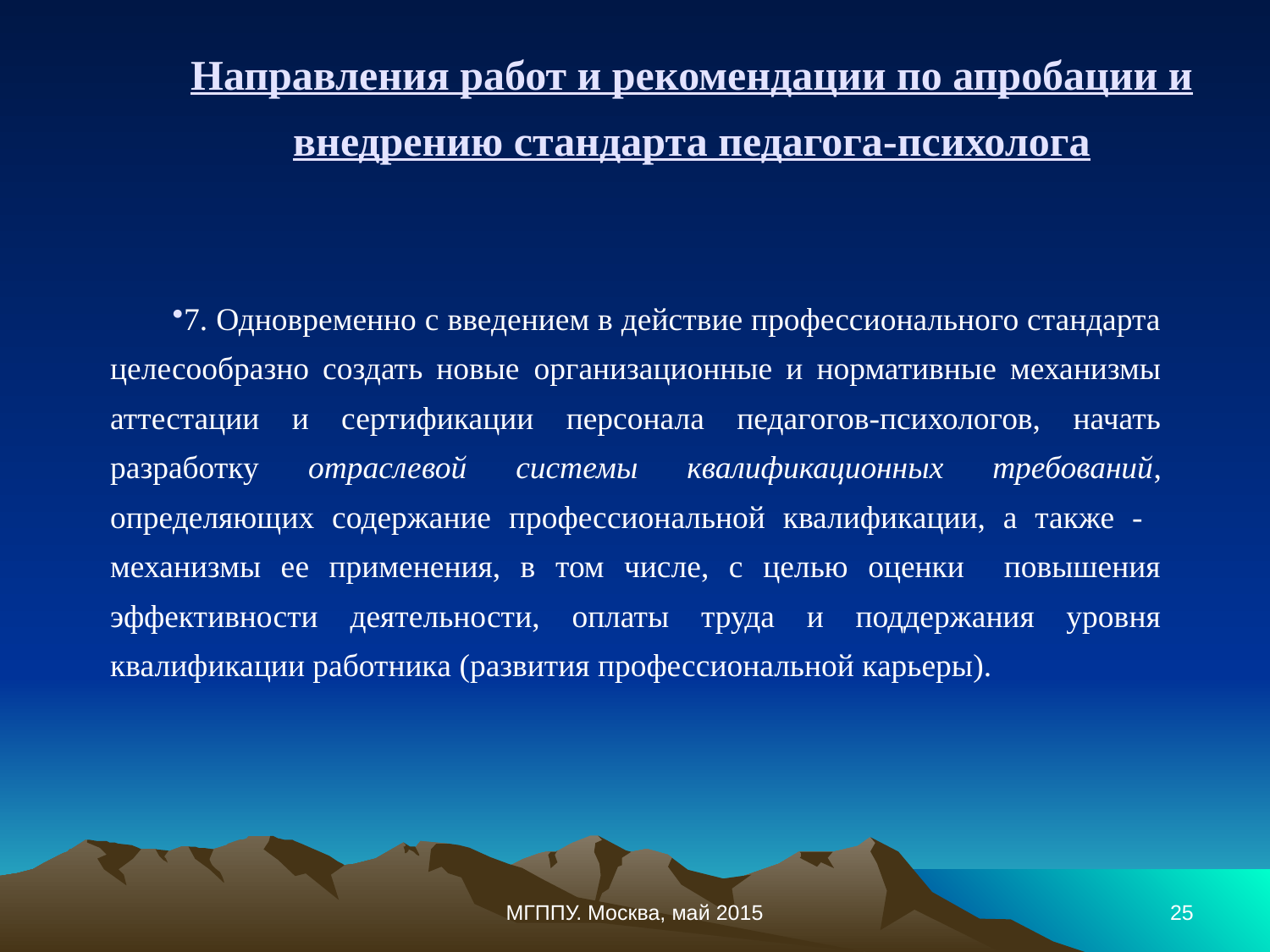

Направления работ и рекомендации по апробации и внедрению стандарта педагога-психолога
7. Одновременно с введением в действие профессионального стандарта целесообразно создать новые организационные и нормативные механизмы аттестации и сертификации персонала педагогов-психологов, начать разработку отраслевой системы квалификационных требований, определяющих содержание профессиональной квалификации, а также -  механизмы ее применения, в том числе, с целью оценки  повышения эффективности деятельности, оплаты труда и поддержания уровня квалификации работника (развития профессиональной карьеры).
МГППУ. Москва, май 2015
25